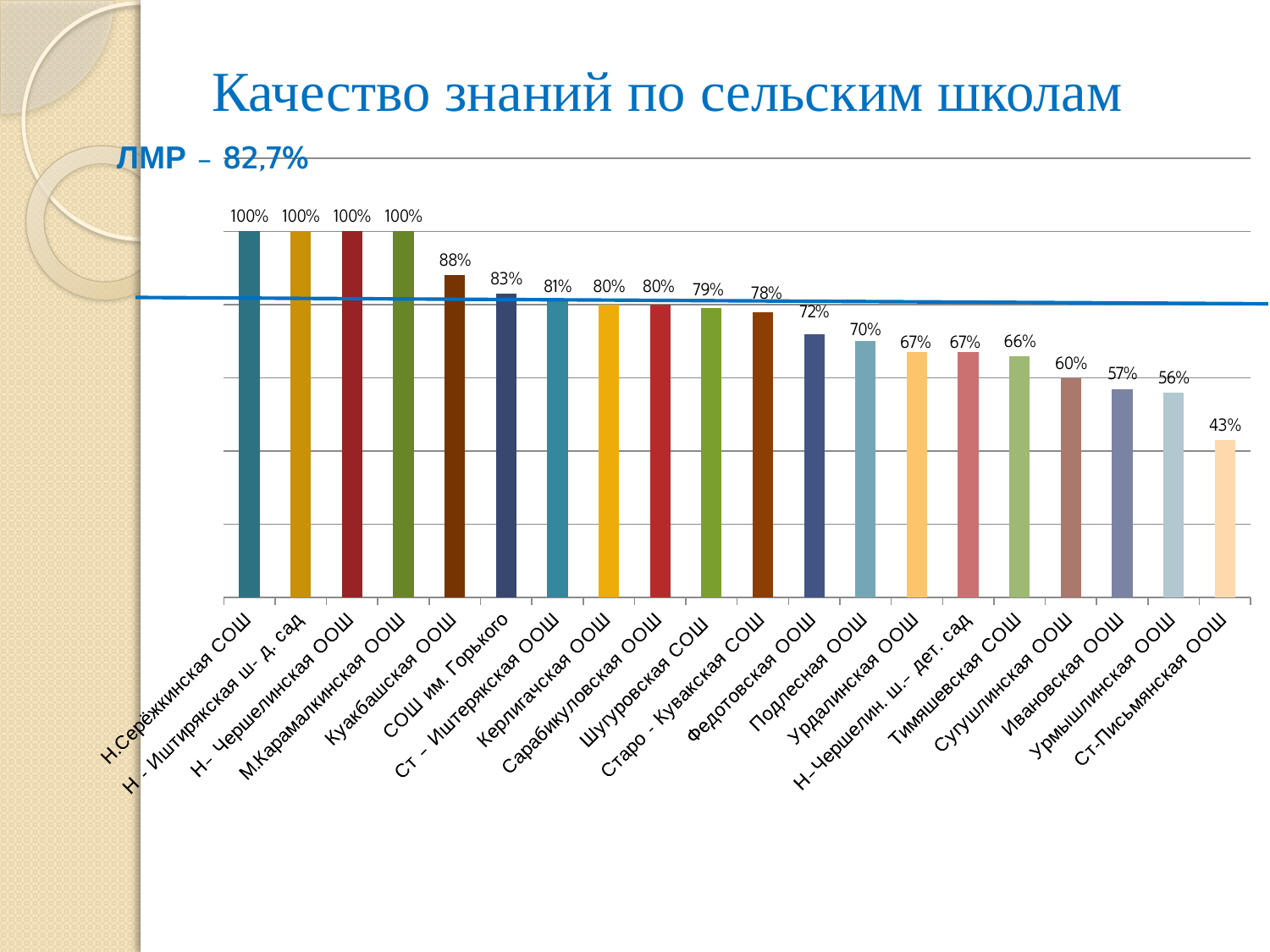

# Качество знаний по сельским школам

### Chart

| Category | Ряд 1 |
|---|---|
| Н.Серёжкинская СОШ | 1.0 |
| Н - Иштирякская ш- д. сад | 1.0 |
| Н– Чершелинская ООШ | 1.0 |
| М.Карамалкинская ООШ | 1.0 |
| Куакбашская ООШ | 0.88 |
| СОШ им. Горького | 0.8300000000000005 |
| Ст – Иштерякская ООШ | 0.81 |
| Керлигачская ООШ | 0.8 |
| Сарабикуловская ООШ | 0.8 |
| Шугуровская СОШ  | 0.79 |
| Старо - Кувакская СОШ | 0.78 |
| Федотовская ООШ | 0.7200000000000005 |
| Подлесная ООШ | 0.7000000000000005 |
| Урдалинская ООШ | 0.6700000000000008 |
| Н–Чершелин. ш.– дет. сад | 0.6700000000000008 |
| Тимяшевская СОШ | 0.6600000000000008 |
| Сугушлинская ООШ | 0.6000000000000005 |
| Ивановская ООШ | 0.57 |
| Урмышлинская ООШ | 0.56 |
| Ст-Письмянская ООШ | 0.43000000000000027 |